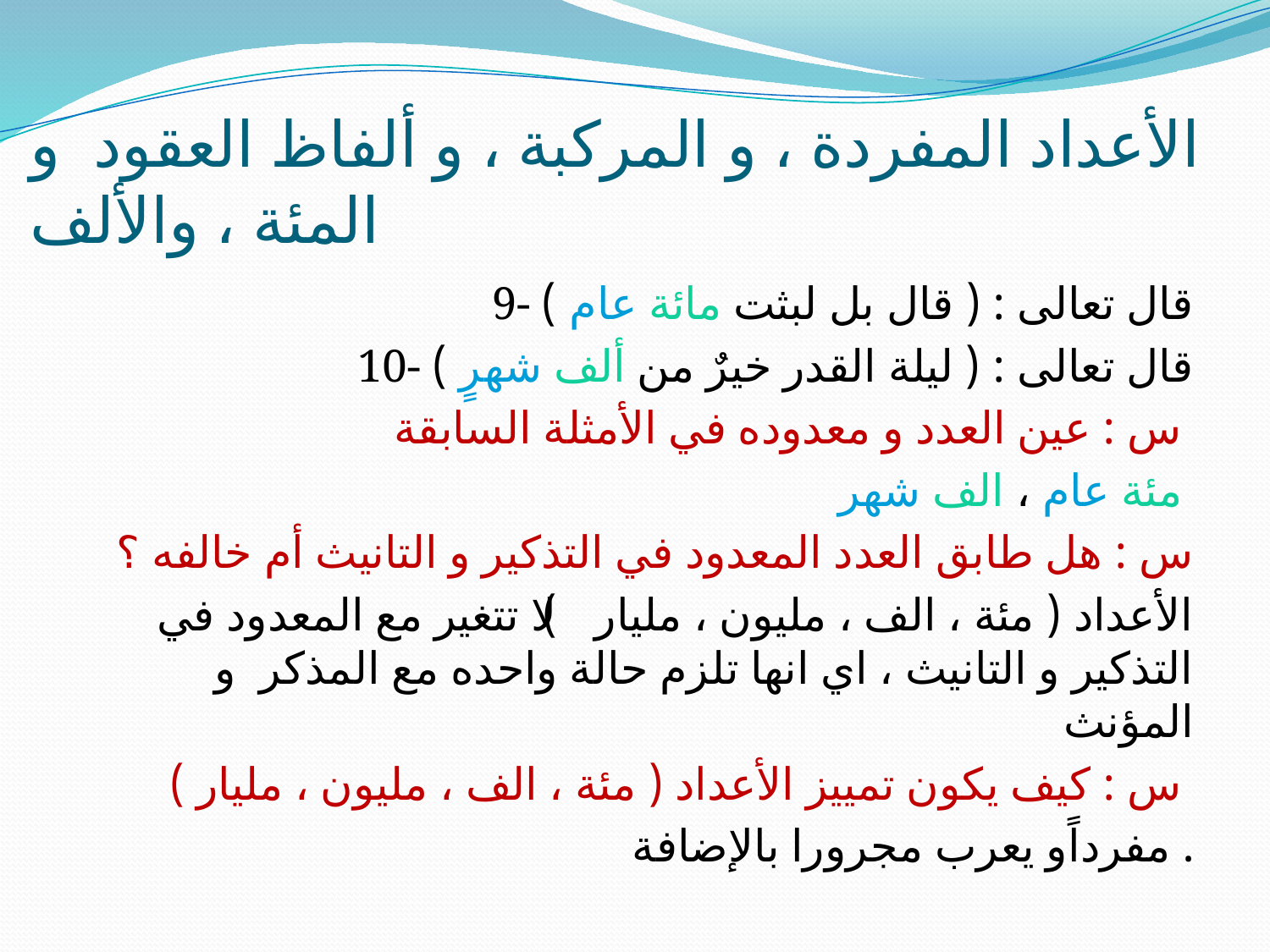

# الأعداد المفردة ، و المركبة ، و ألفاظ العقود  و المئة ، والألف
9- قال تعالى : ( قال بل لبثت مائة عام )
10- قال تعالى : ( ليلة القدر خيرٌ من ألف شهرٍ )
س : عين العدد و معدوده في الأمثلة السابقة
مئة عام ، الف شهر
س : هل طابق العدد المعدود في التذكير و التانيث أم خالفه ؟
الأعداد ( مئة ، الف ، مليون ، مليار ) لا تتغير مع المعدود في التذكير و التانيث ، اي انها تلزم حالة واحده مع المذكر  و المؤنث
س : كيف يكون تمييز الأعداد ( مئة ، الف ، مليون ، مليار )
مفرداًو يعرب مجرورا بالإضافة .